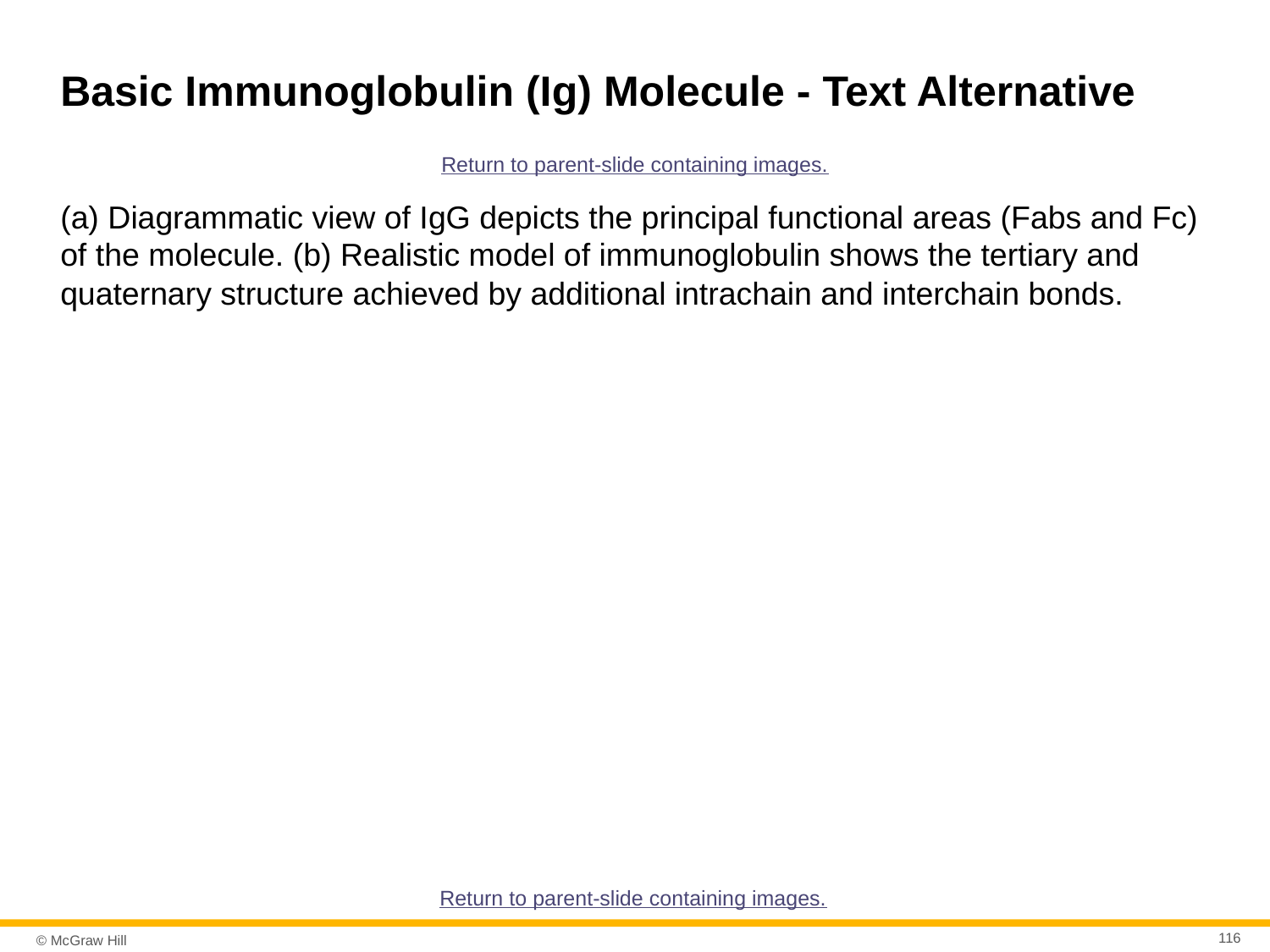

# Basic Immunoglobulin (Ig) Molecule - Text Alternative
Return to parent-slide containing images.
(a) Diagrammatic view of IgG depicts the principal functional areas (Fabs and Fc) of the molecule. (b) Realistic model of immunoglobulin shows the tertiary and quaternary structure achieved by additional intrachain and interchain bonds.
Return to parent-slide containing images.